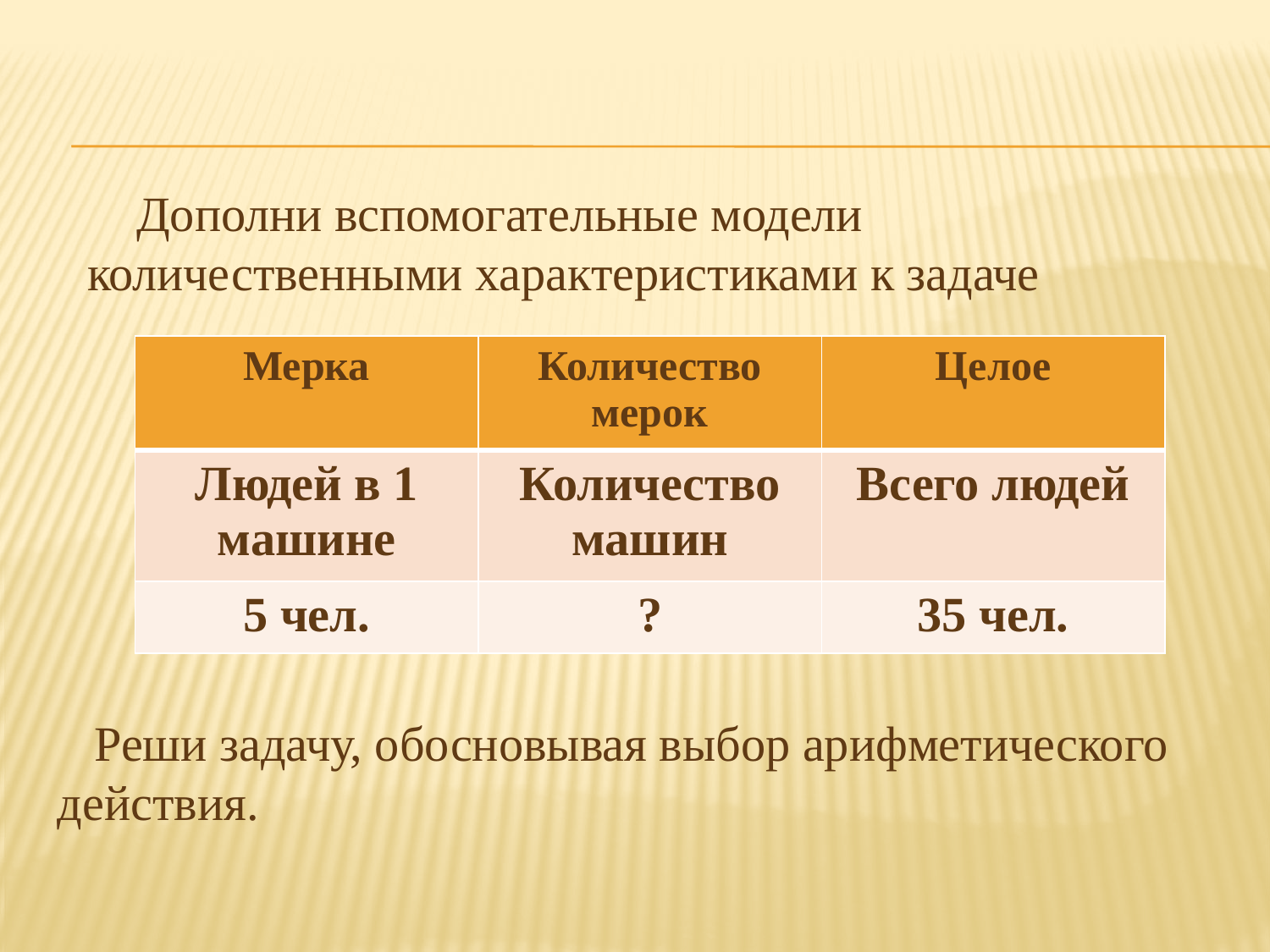

Дополни вспомогательные модели количественными характеристиками к задаче
| Мерка | Количество мерок | Целое |
| --- | --- | --- |
| Людей в 1 машине | Количество машин | Всего людей |
| 5 чел. | ? | 35 чел. |
   Реши задачу, обосновывая выбор арифметического действия.